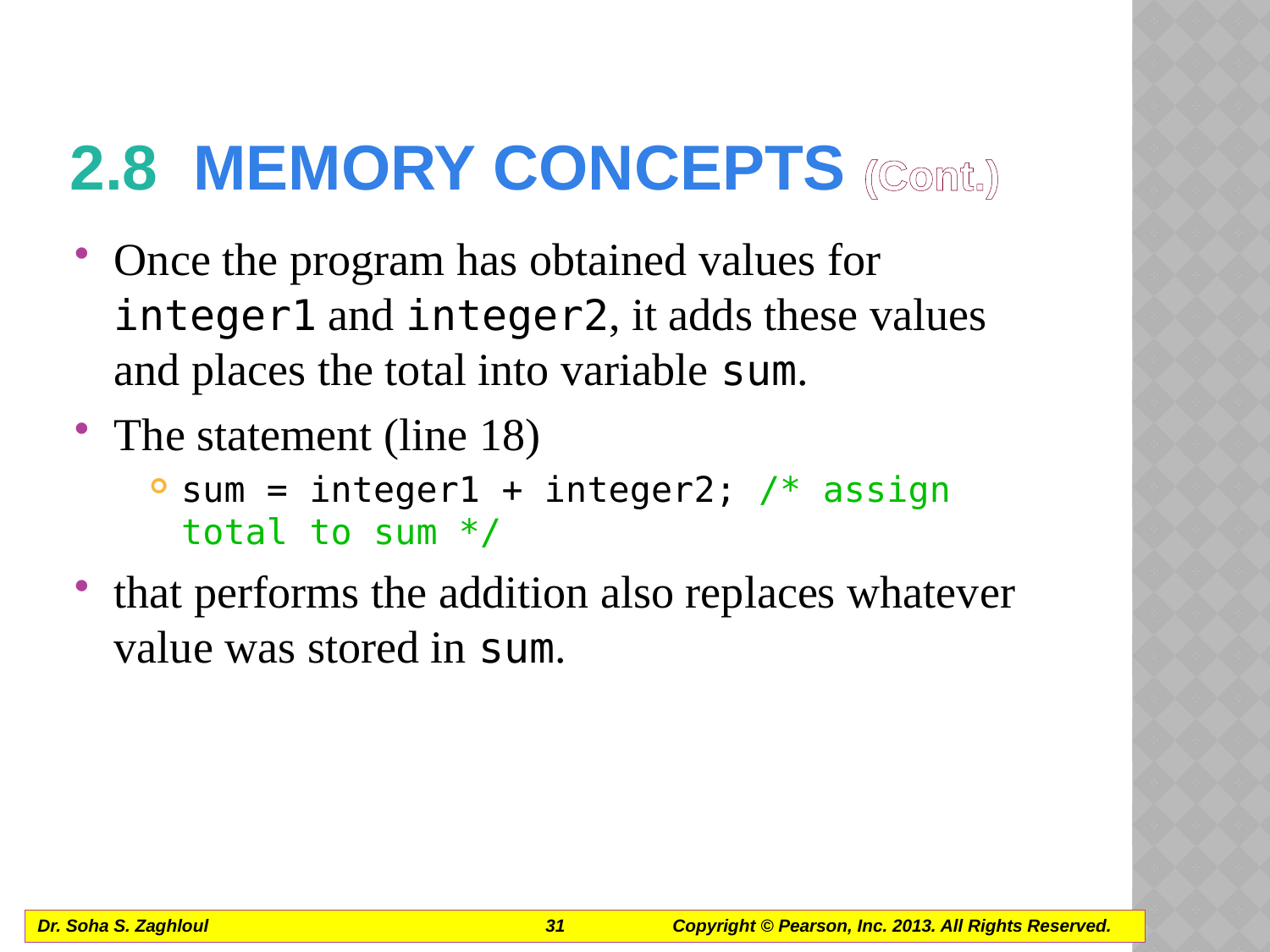

# 2.8  Memory Concepts (Cont.)
Once the program has obtained values for integer1 and integer2, it adds these values and places the total into variable sum.
The statement (line 18)
sum = integer1 + integer2; /* assign total to sum */
that performs the addition also replaces whatever value was stored in sum.
Dr. Soha S. Zaghloul			31	Copyright © Pearson, Inc. 2013. All Rights Reserved.
©1992-2013 by Pearson Education, Inc. All Rights Reserved.